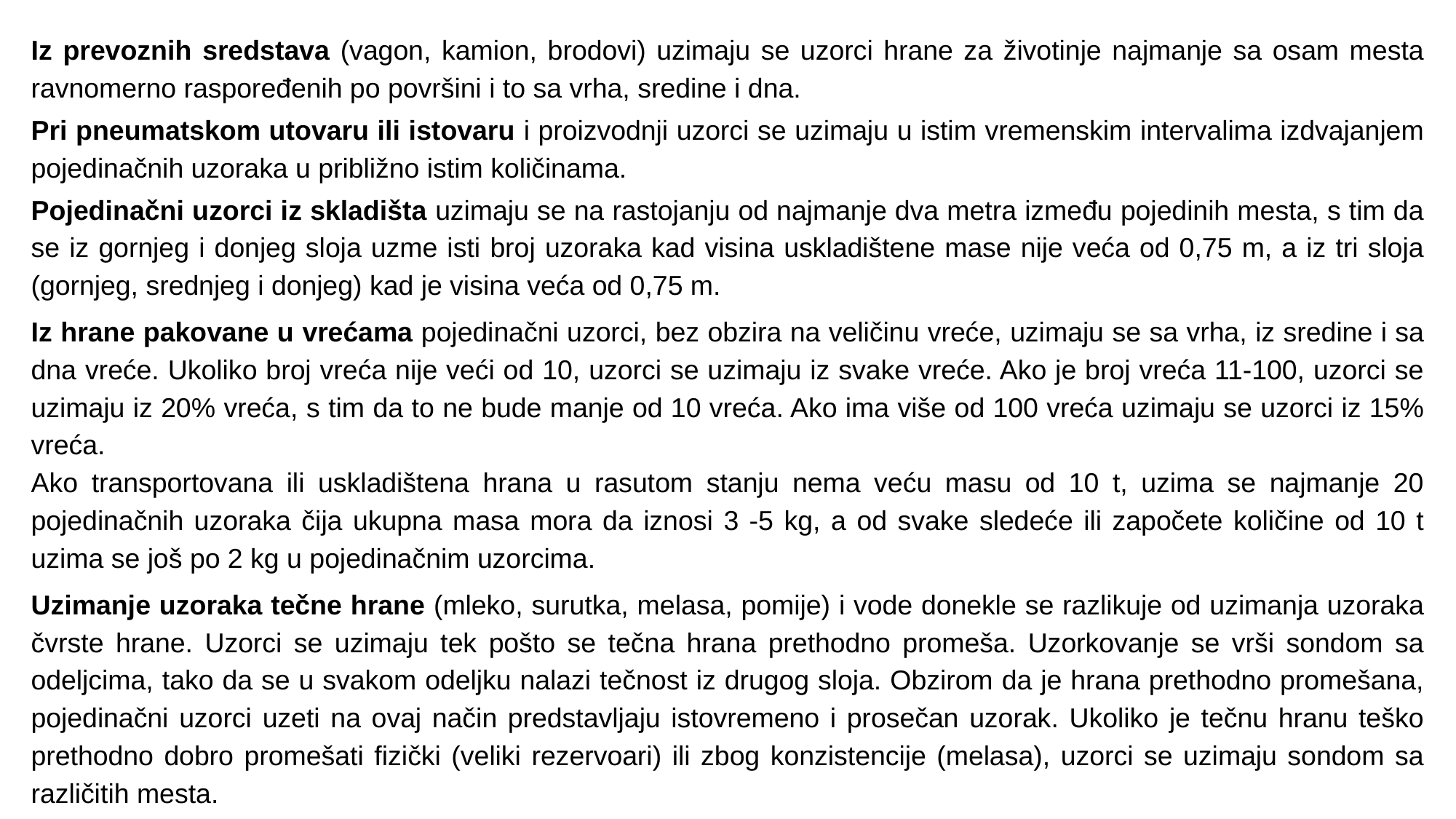

Iz prevoznih sredstava (vagon, kamion, brodovi) uzimaju se uzorci hrane za životinje najmanje sa osam mesta ravnomerno raspoređenih po površini i to sa vrha, sredine i dna.
Pri pneumatskom utovaru ili istovaru i proizvodnji uzorci se uzimaju u istim vremenskim intervalima izdvajanjem pojedinačnih uzoraka u približno istim količinama.
Pojedinačni uzorci iz skladišta uzimaju se na rastojanju od najmanje dva metra između pojedinih mesta, s tim da se iz gornjeg i donjeg sloja uzme isti broj uzoraka kad visina uskladištene mase nije veća od 0,75 m, a iz tri sloja (gornjeg, srednjeg i donjeg) kad je visina veća od 0,75 m.
Iz hrane pakovane u vrećama pojedinačni uzorci, bez obzira na veličinu vreće, uzimaju se sa vrha, iz sredine i sa dna vreće. Ukoliko broj vreća nije veći od 10, uzorci se uzimaju iz svake vreće. Ako je broj vreća 11-100, uzorci se uzimaju iz 20% vreća, s tim da to ne bude manje od 10 vreća. Ako ima više od 100 vreća uzimaju se uzorci iz 15% vreća.
Ako transportovana ili uskladištena hrana u rasutom stanju nema veću masu od 10 t, uzima se najmanje 20 pojedinačnih uzoraka čija ukupna masa mora da iznosi 3 -5 kg, a od svake sledeće ili započete količine od 10 t uzima se još po 2 kg u pojedinačnim uzorcima.
Uzimanje uzoraka tečne hrane (mleko, surutka, melasa, pomije) i vode donekle se razlikuje od uzimanja uzoraka čvrste hrane. Uzorci se uzimaju tek pošto se tečna hrana prethodno promeša. Uzorkovanje se vrši sondom sa odeljcima, tako da se u svakom odeljku nalazi tečnost iz drugog sloja. Obzirom da je hrana prethodno promešana, pojedinačni uzorci uzeti na ovaj način predstavljaju istovremeno i prosečan uzorak. Ukoliko je tečnu hranu teško prethodno dobro promešati fizički (veliki rezervoari) ili zbog konzistencije (melasa), uzorci se uzimaju sondom sa različitih mesta.